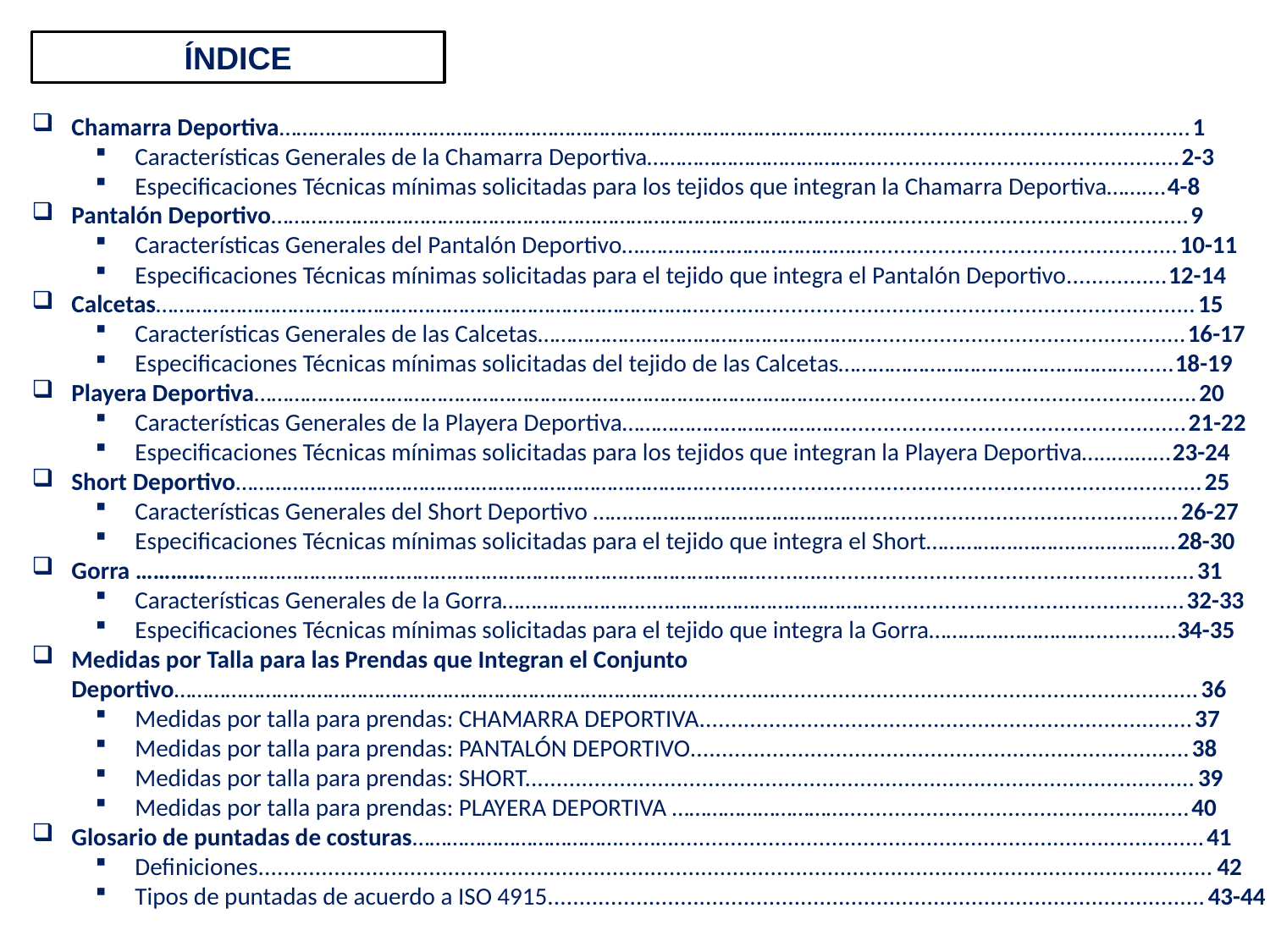

ÍNDICE
Chamarra Deportiva………………………………………………………………………………………......…..............................................1
Características Generales de la Chamarra Deportiva………………………………….................................................2-3
Especificaciones Técnicas mínimas solicitadas para los tejidos que integran la Chamarra Deportiva……....4-8
Pantalón Deportivo………………………………………………………………………………………......…...............................................9
Características Generales del Pantalón Deportivo….………………………………….................................................10-11
Especificaciones Técnicas mínimas solicitadas para el tejido que integra el Pantalón Deportivo................12-14
Calcetas……………………………………………………………………………………......….....................................................................15
Características Generales de las Calcetas……………….…………………………………..................................................16-17
Especificaciones Técnicas mínimas solicitadas del tejido de las Calcetas…………………………………………….......18-19
Playera Deportiva………………………………………………………………………………………......…...................................................20
Características Generales de la Playera Deportiva…………………………………......................................................21-22
Especificaciones Técnicas mínimas solicitadas para los tejidos que integran la Playera Deportiva…..….…...23-24
Short Deportivo………………………………………………………………………......….......................................................................25
Características Generales del Short Deportivo ……..…………………………………..................................................26-27
Especificaciones Técnicas mínimas solicitadas para el tejido que integra el Short…………….………..…..………..28-30
Gorra ………….……………………………………………………………………………………......…............................................................31
Características Generales de la Gorra……………………..………………………………….................................................32-33
Especificaciones Técnicas mínimas solicitadas para el tejido que integra la Gorra………….……………...........…34-35
Medidas por Talla para las Prendas que Integran el Conjunto Deportivo………………………………………………………………………………...........…...................................................................36
Medidas por talla para prendas: CHAMARRA DEPORTIVA..............................................................................37
Medidas por talla para prendas: PANTALÓN DEPORTIVO...............................................................................38
Medidas por talla para prendas: SHORT..........................................................................................................39
Medidas por talla para prendas: PLAYERA DEPORTIVA …………………………..............................................…......40
Glosario de puntadas de costuras………………………………......…....................................................................................41
Definiciones.......................................................................................................................................................42
Tipos de puntadas de acuerdo a ISO 4915........................................................................................................43-44